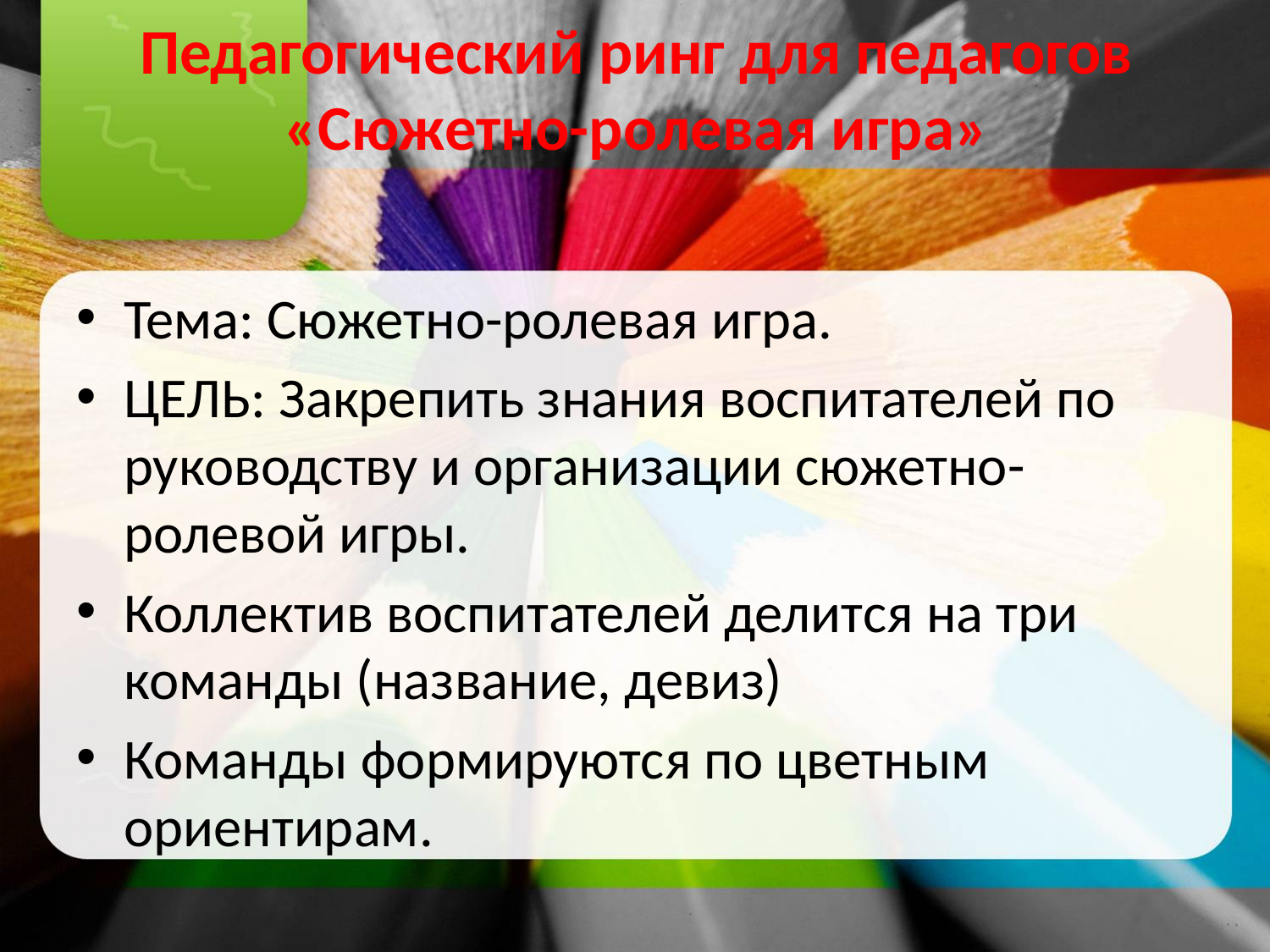

# Педагогический ринг для педагогов «Сюжетно-ролевая игра»
Тема: Сюжетно-ролевая игра.
ЦЕЛЬ: Закрепить знания воспитателей по руководству и организации сюжетно-ролевой игры.
Коллектив воспитателей делится на три команды (название, девиз)
Команды формируются по цветным ориентирам.